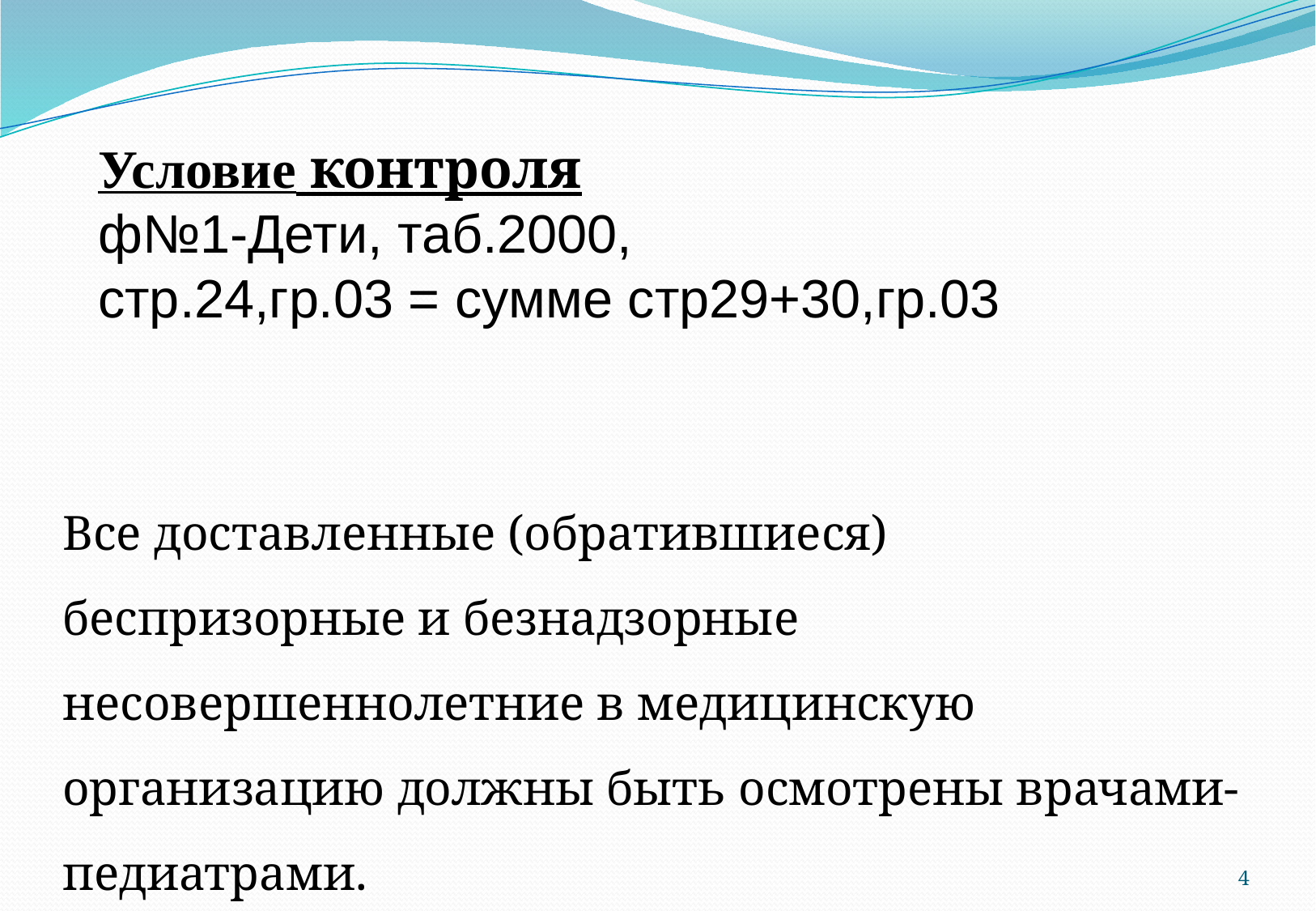

Условие контроля
ф№1-Дети, таб.2000,
стр.24,гр.03 = сумме стр29+30,гр.03
Все доставленные (обратившиеся) беспризорные и безнадзорные несовершеннолетние в медицинскую организацию должны быть осмотрены врачами-педиатрами.
4